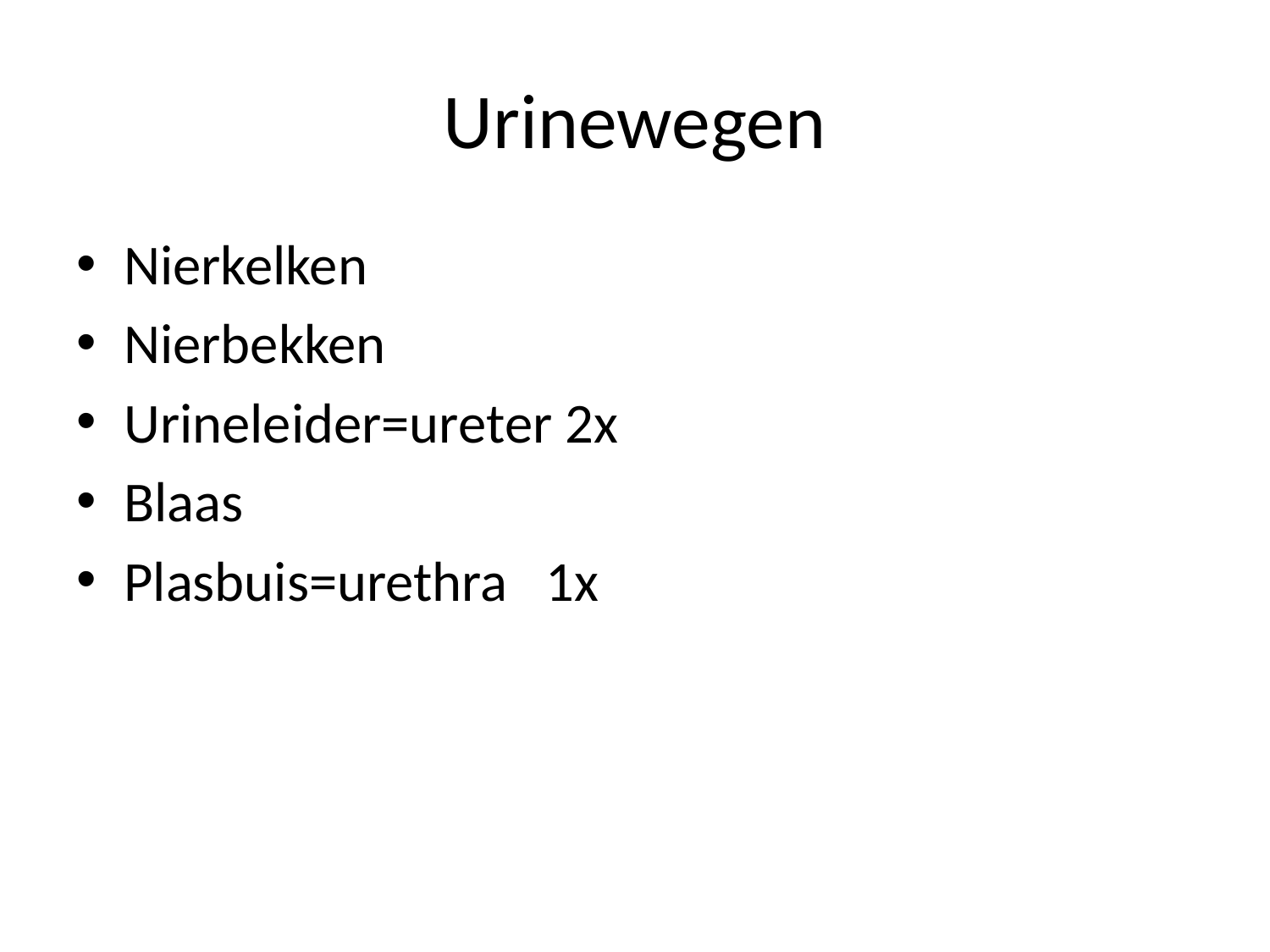

# Urinewegen
Nierkelken
Nierbekken
Urineleider=ureter 2x
Blaas
Plasbuis=urethra   1x